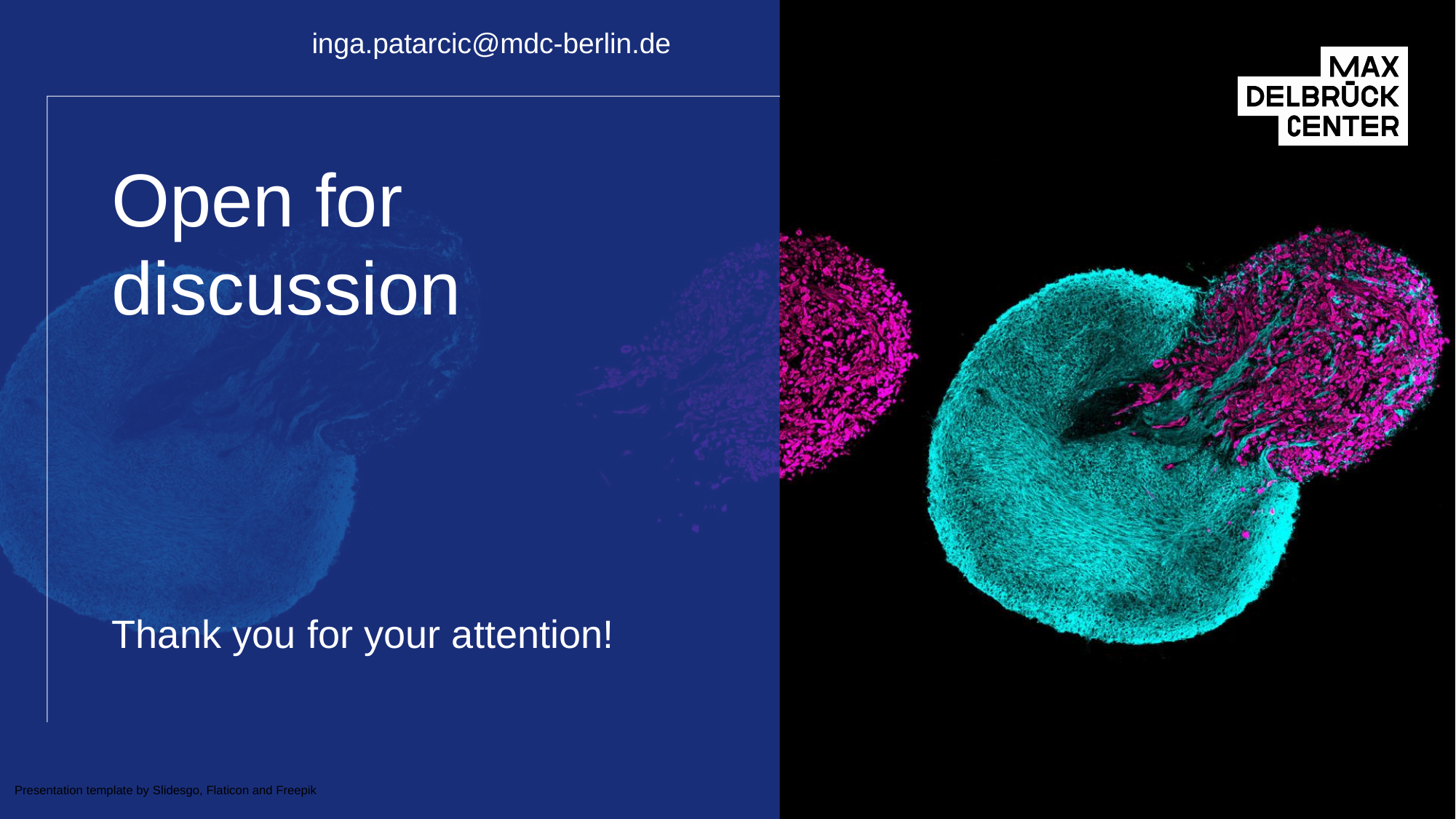

inga.patarcic@mdc-berlin.de

# Open for discussion
Thank you for your attention!
Presentation template by Slidesgo, Flaticon and Freepik